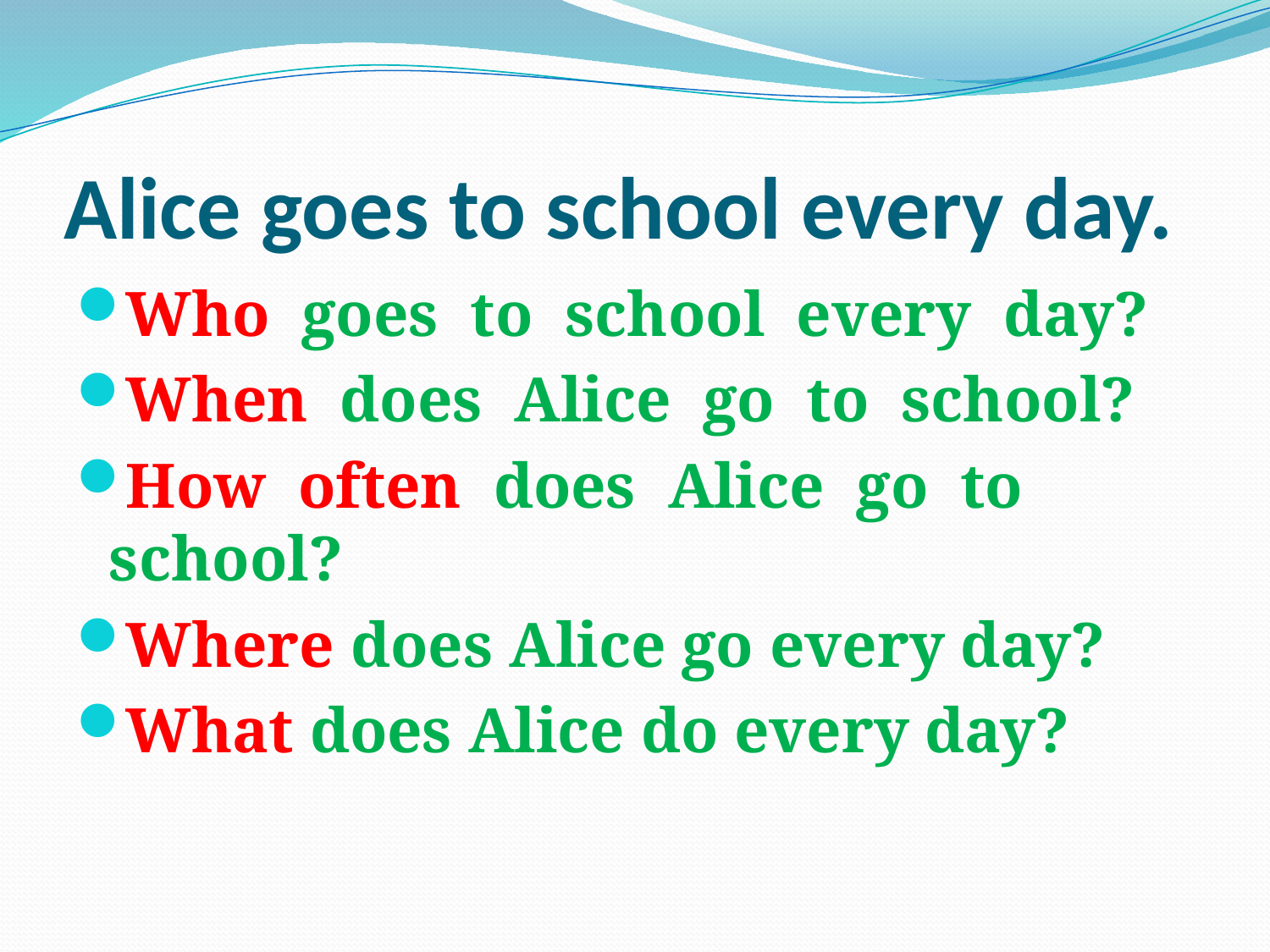

# Alice goes to school every day.
Who  goes  to  school  every  day?
When  does  Alice  go  to  school?
How  often  does  Alice  go  to  school?
Where does Alice go every day?
What does Alice do every day?